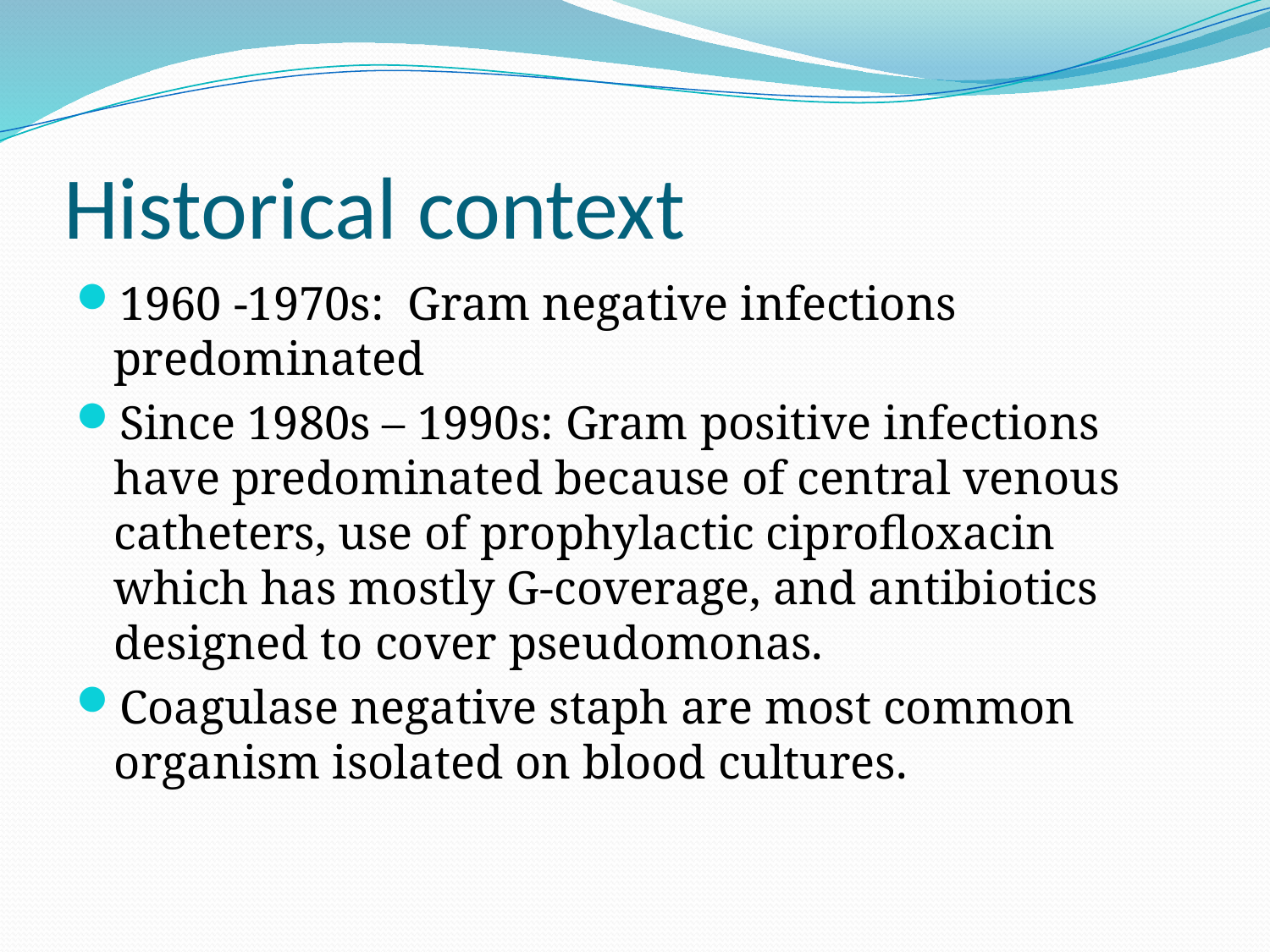

# Historical context
1960 -1970s:  Gram negative infections predominated
Since 1980s – 1990s: Gram positive infections have predominated because of central venous catheters, use of prophylactic ciprofloxacin which has mostly G-coverage, and antibiotics designed to cover pseudomonas.
Coagulase negative staph are most common organism isolated on blood cultures.